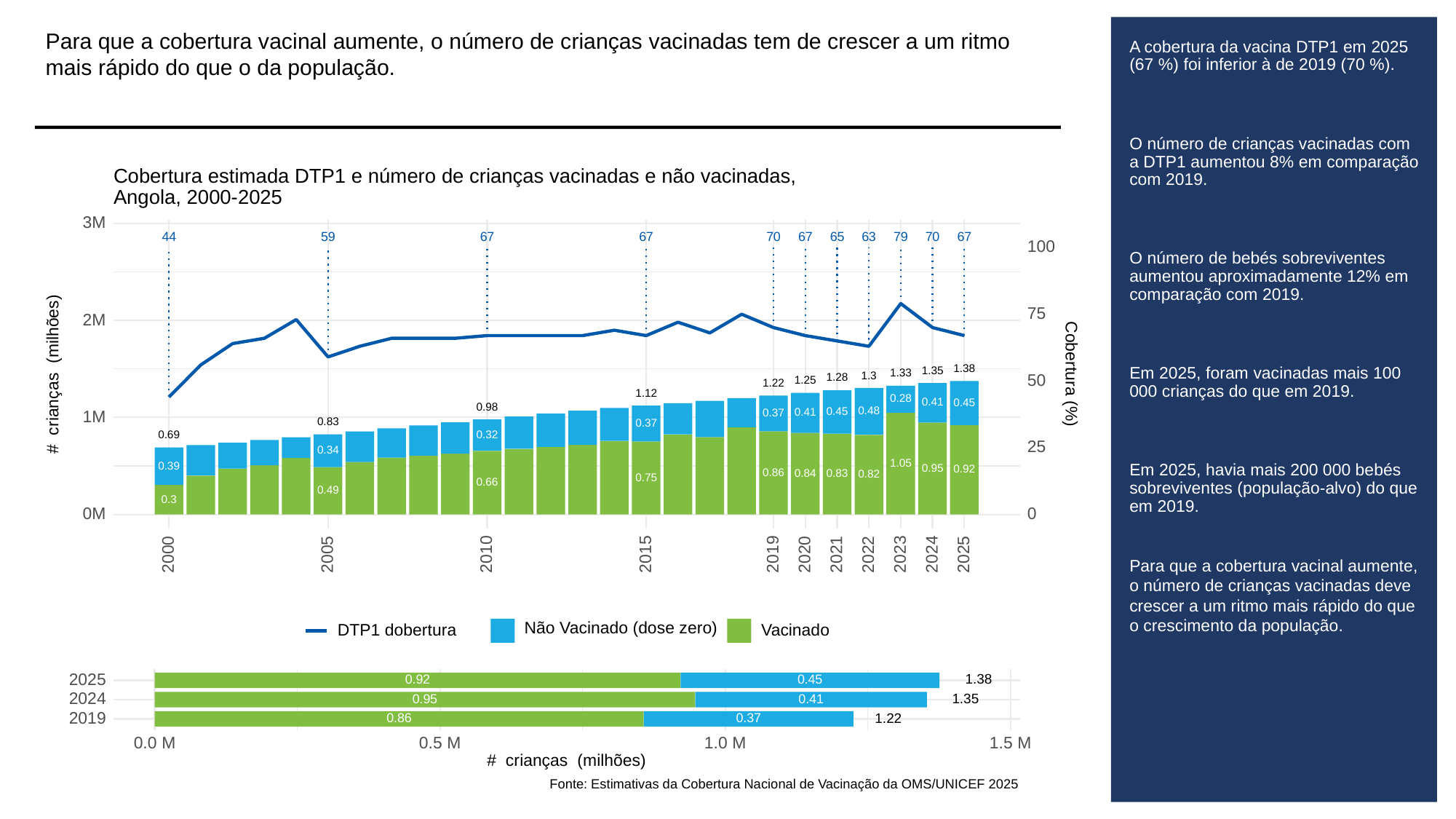

Para que a cobertura vacinal aumente, o número de crianças vacinadas tem de crescer a um ritmo mais rápido do que o da população.
# A cobertura da vacina DTP1 em 2025 (67 %) foi inferior à de 2019 (70 %).

O número de crianças vacinadas com a DTP1 aumentou 8% em comparação com 2019.

O número de bebés sobreviventes aumentou aproximadamente 12% em comparação com 2019.

Em 2025, foram vacinadas mais 100 000 crianças do que em 2019.

Em 2025, havia mais 200 000 bebés sobreviventes (população-alvo) do que em 2019.

Para que a cobertura vacinal aumente, o número de crianças vacinadas deve crescer a um ritmo mais rápido do que o crescimento da população.

Cobertura estimada DTP1 e número de crianças vacinadas e não vacinadas,
Angola, 2000-2025
3M

63
59
67
67
70
67
65
79
70
67
44
100

75
2M

1.38
#  crianças  (milhões)
Cobertura (%)
1.35

1.33
1.3
1.28
50
1.25
1.22

1.12

0.28

0.41
0.45

0.98

0.48
0.45

0.41
0.37

1M

0.83

0.37

0.32
0.69

25

0.34

1.05
0.39

0.95

0.92

0.86
0.84
0.83
0.82
0.75

0.66

0.49
0.3
0M
0

2023
2000
2005
2010
2015
2019
2020
2021
2022
2024
2025

Não Vacinado (dose zero)
DTP1 dobertura
Vacinado

2025
1.38
0.92
0.45

2024
1.35
0.95
0.41

2019
1.22
0.37
0.86

0.0 M
0.5 M
1.0 M
1.5 M
#  crianças  (milhões)
Fonte: Estimativas da Cobertura Nacional de Vacinação da OMS/UNICEF 2025